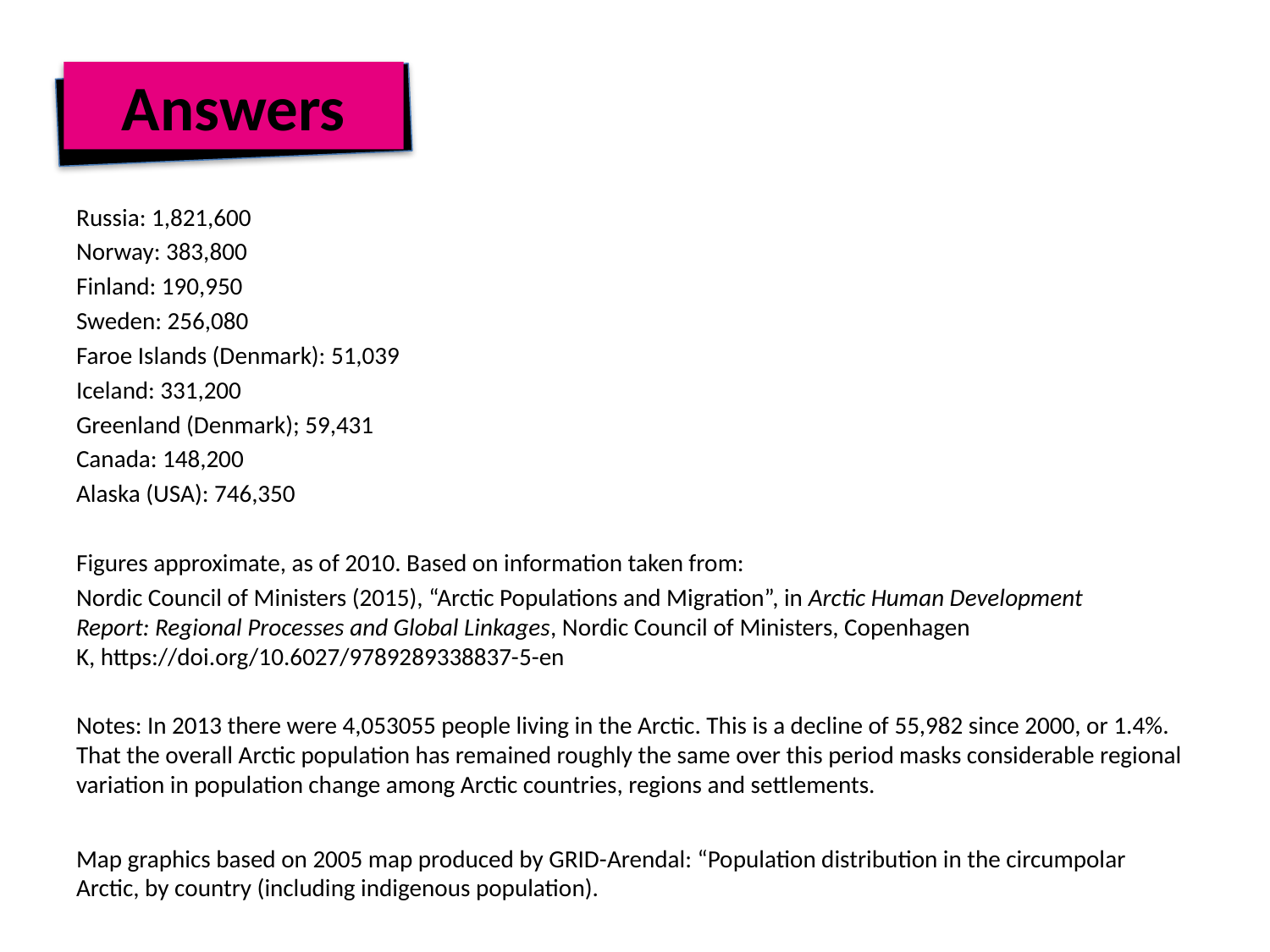

Answers

Russia: 1,821,600
Norway: 383,800
Finland: 190,950
Sweden: 256,080
Faroe Islands (Denmark): 51,039
Iceland: 331,200
Greenland (Denmark); 59,431
Canada: 148,200
Alaska (USA): 746,350

Figures approximate, as of 2010. Based on information taken from:
Nordic Council of Ministers (2015), “Arctic Populations and Migration”, in Arctic Human Development Report: Regional Processes and Global Linkages, Nordic Council of Ministers, Copenhagen K, https://doi.org/10.6027/9789289338837-5-en

Notes: In 2013 there were 4,053055 people living in the Arctic. This is a decline of 55,982 since 2000, or 1.4%. That the overall Arctic population has remained roughly the same over this period masks considerable regional variation in population change among Arctic countries, regions and settlements.

Map graphics based on 2005 map produced by GRID-Arendal: “Population distribution in the circumpolar Arctic, by country (including indigenous population).